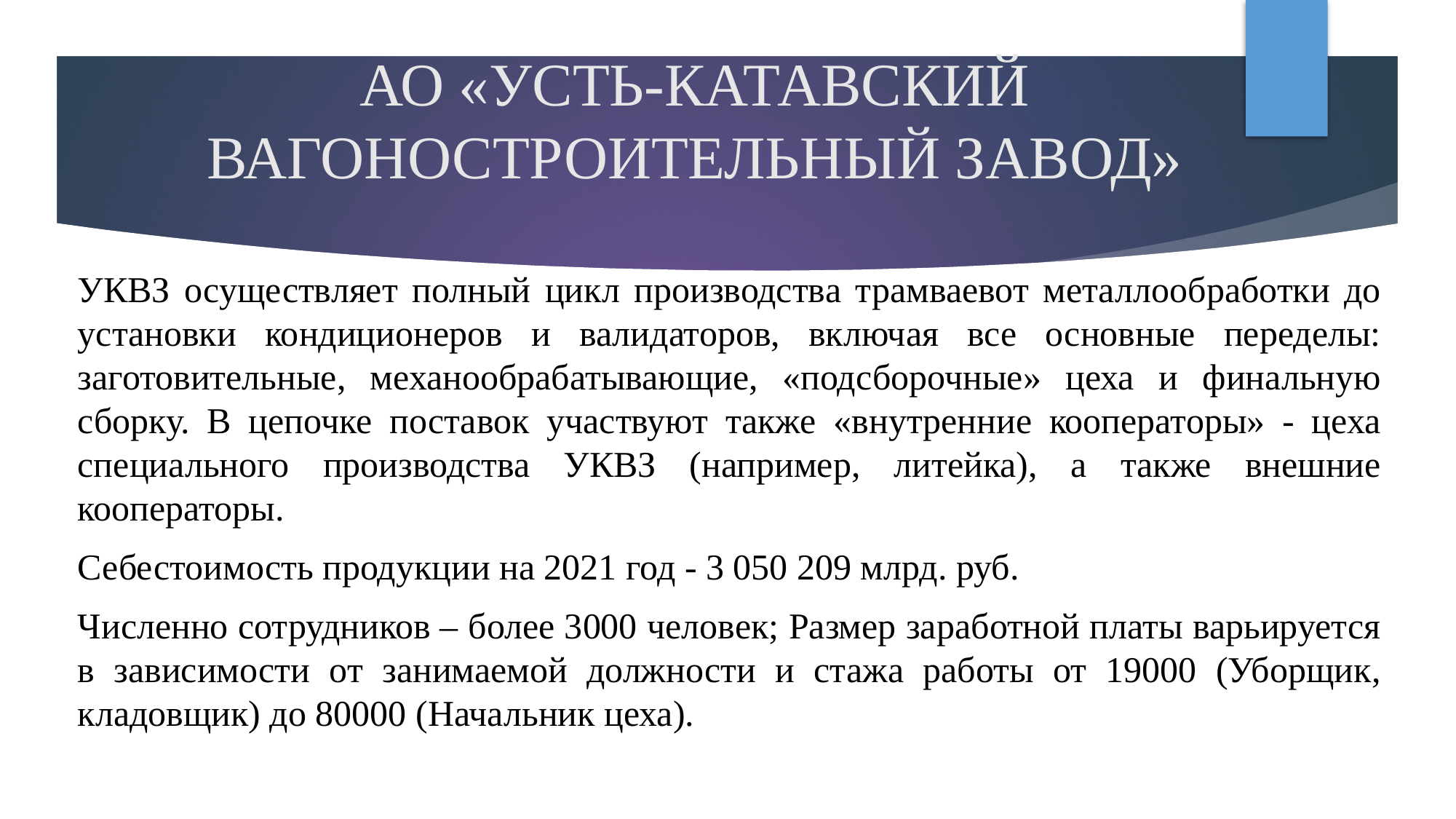

# АО «УСТЬ-КАТАВСКИЙ ВАГОНОСТРОИТЕЛЬНЫЙ ЗАВОД»
УКВЗ осуществляет полный цикл производства трамваевот металлообработки до установки кондиционеров и валидаторов, включая все основные переделы: заготовительные, механообрабатывающие, «подсборочные» цеха и финальную сборку. В цепочке поставок участвуют также «внутренние кооператоры» - цеха специального производства УКВЗ (например, литейка), а также внешние кооператоры.
Себестоимость продукции на 2021 год - 3 050 209 млрд. руб.
Численно сотрудников – более 3000 человек; Размер заработной платы варьируется в зависимости от занимаемой должности и стажа работы от 19000 (Уборщик, кладовщик) до 80000 (Начальник цеха).